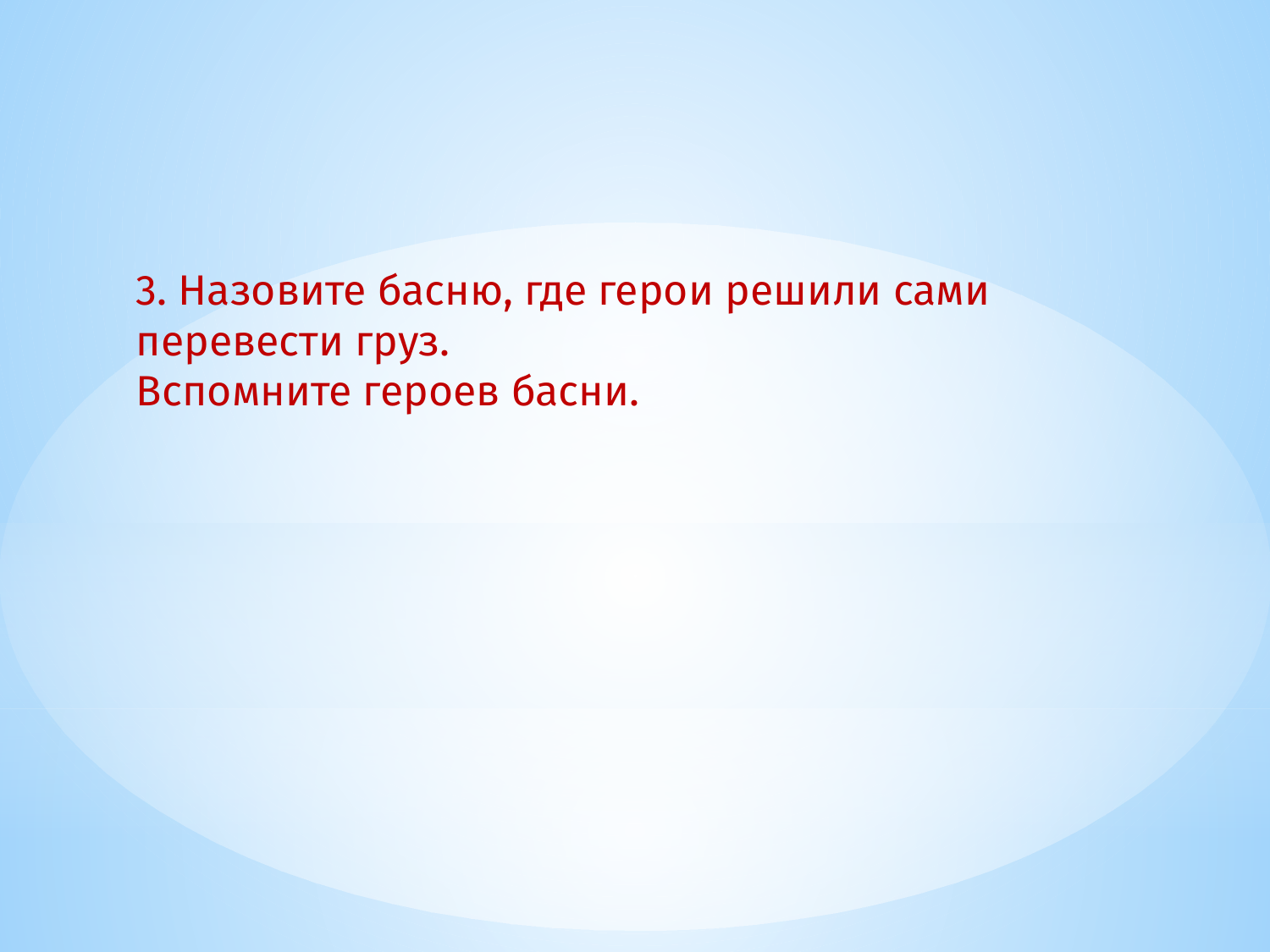

3. Назовите басню, где герои решили сами перевести груз.
Вспомните героев басни.